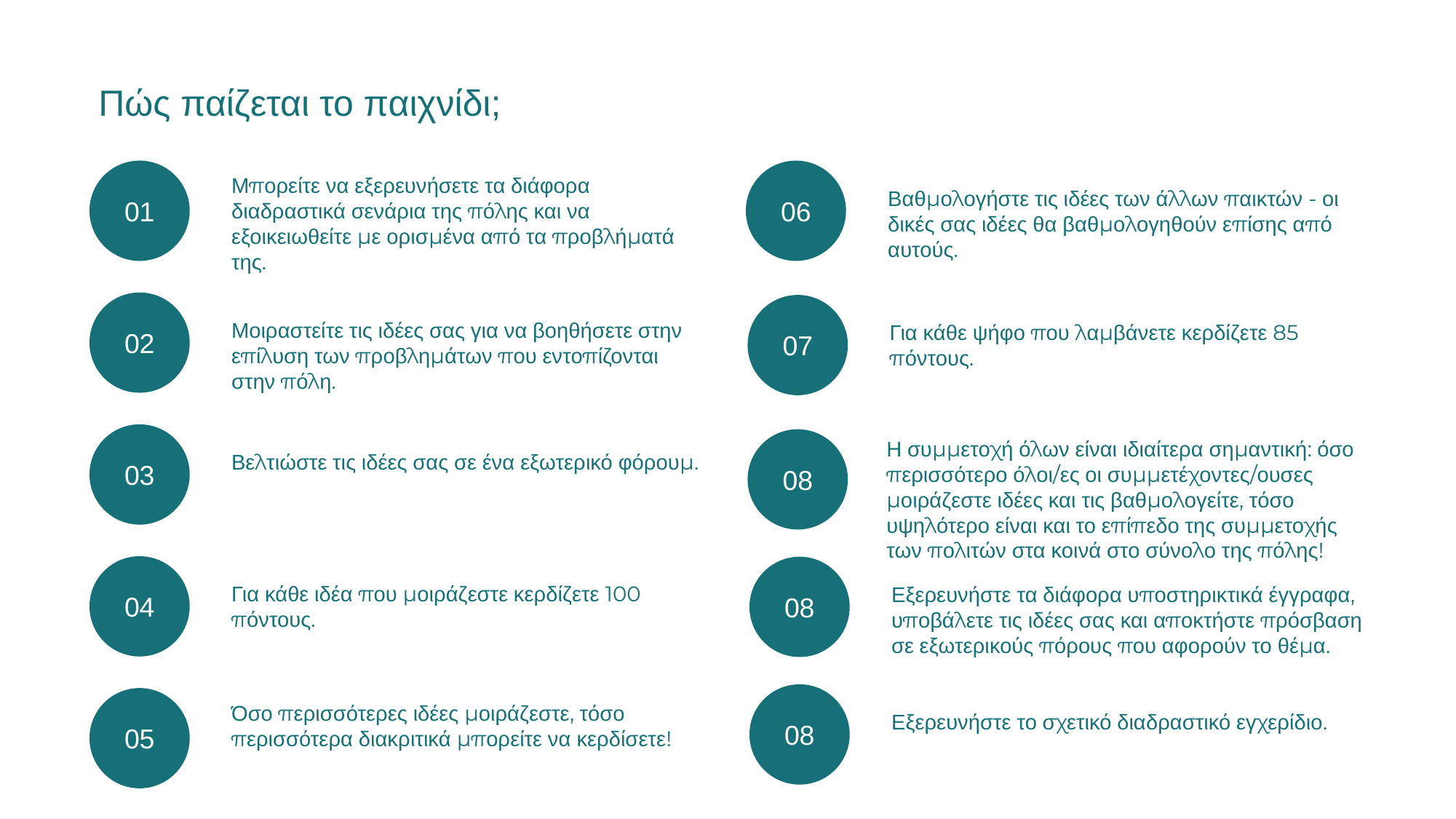

Πώς παίζεται το παιχνίδι;
01
Μπορείτε να εξερευνήσετε τα διάφορα διαδραστικά σενάρια της πόλης και να εξοικειωθείτε με ορισμένα από τα προβλήματά της.
06
Βαθμολογήστε τις ιδέες των άλλων παικτών - οι δικές σας ιδέες θα βαθμολογηθούν επίσης από αυτούς.
02
Μοιραστείτε τις ιδέες σας για να βοηθήσετε στην επίλυση των προβλημάτων που εντοπίζονται στην πόλη.
07
Για κάθε ψήφο που λαμβάνετε κερδίζετε 85 πόντους.
03
Βελτιώστε τις ιδέες σας σε ένα εξωτερικό φόρουμ.
08
Η συμμετοχή όλων είναι ιδιαίτερα σημαντική: όσο περισσότερο όλοι/ες οι συμμετέχοντες/ουσες μοιράζεστε ιδέες και τις βαθμολογείτε, τόσο υψηλότερο είναι και το επίπεδο της συμμετοχής των πολιτών στα κοινά στο σύνολο της πόλης!
04
Για κάθε ιδέα που μοιράζεστε κερδίζετε 100 πόντους.
08
Εξερευνήστε τα διάφορα υποστηρικτικά έγγραφα, υποβάλετε τις ιδέες σας και αποκτήστε πρόσβαση σε εξωτερικούς πόρους που αφορούν το θέμα.
08
Εξερευνήστε το σχετικό διαδραστικό εγχερίδιο.
05
Όσο περισσότερες ιδέες μοιράζεστε, τόσο περισσότερα διακριτικά μπορείτε να κερδίσετε!